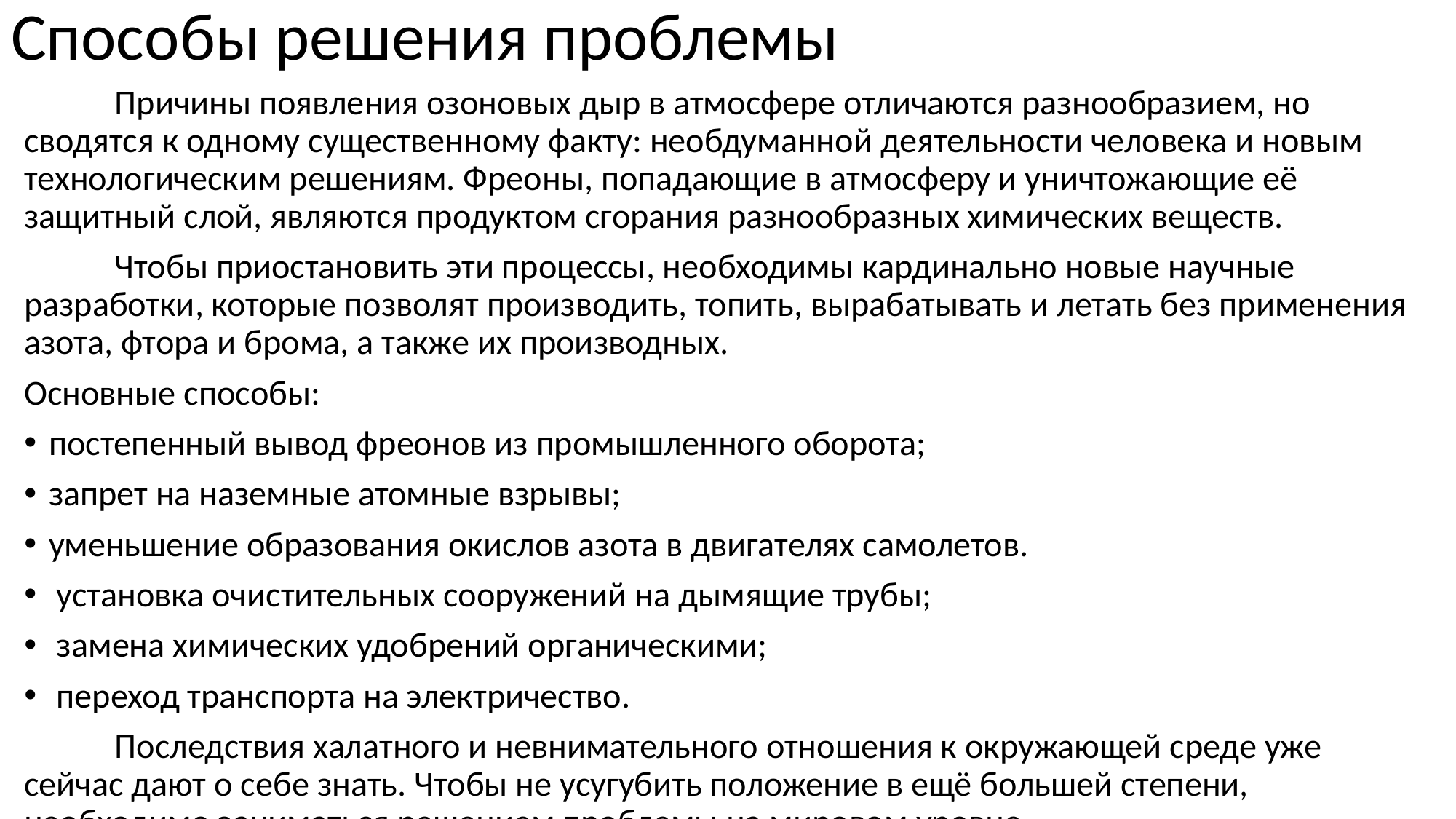

# Способы решения проблемы
	Причины появления озоновых дыр в атмосфере отличаются разнообразием, но сводятся к одному существенному факту: необдуманной деятельности человека и новым технологическим решениям. Фреоны, попадающие в атмосферу и уничтожающие её защитный слой, являются продуктом сгорания разнообразных химических веществ.
	Чтобы приостановить эти процессы, необходимы кардинально новые научные разработки, которые позволят производить, топить, вырабатывать и летать без применения азота, фтора и брома, а также их производных.
Основные способы:
постепенный вывод фреонов из промышленного оборота;
запрет на наземные атомные взрывы;
уменьшение образования окислов азота в двигателях самолетов.
 установка очистительных сооружений на дымящие трубы;
 замена химических удобрений органическими;
 переход транспорта на электричество.
	Последствия халатного и невнимательного отношения к окружающей среде уже сейчас дают о себе знать. Чтобы не усугубить положение в ещё большей степени, необходимо заниматься решением проблемы на мировом уровне.